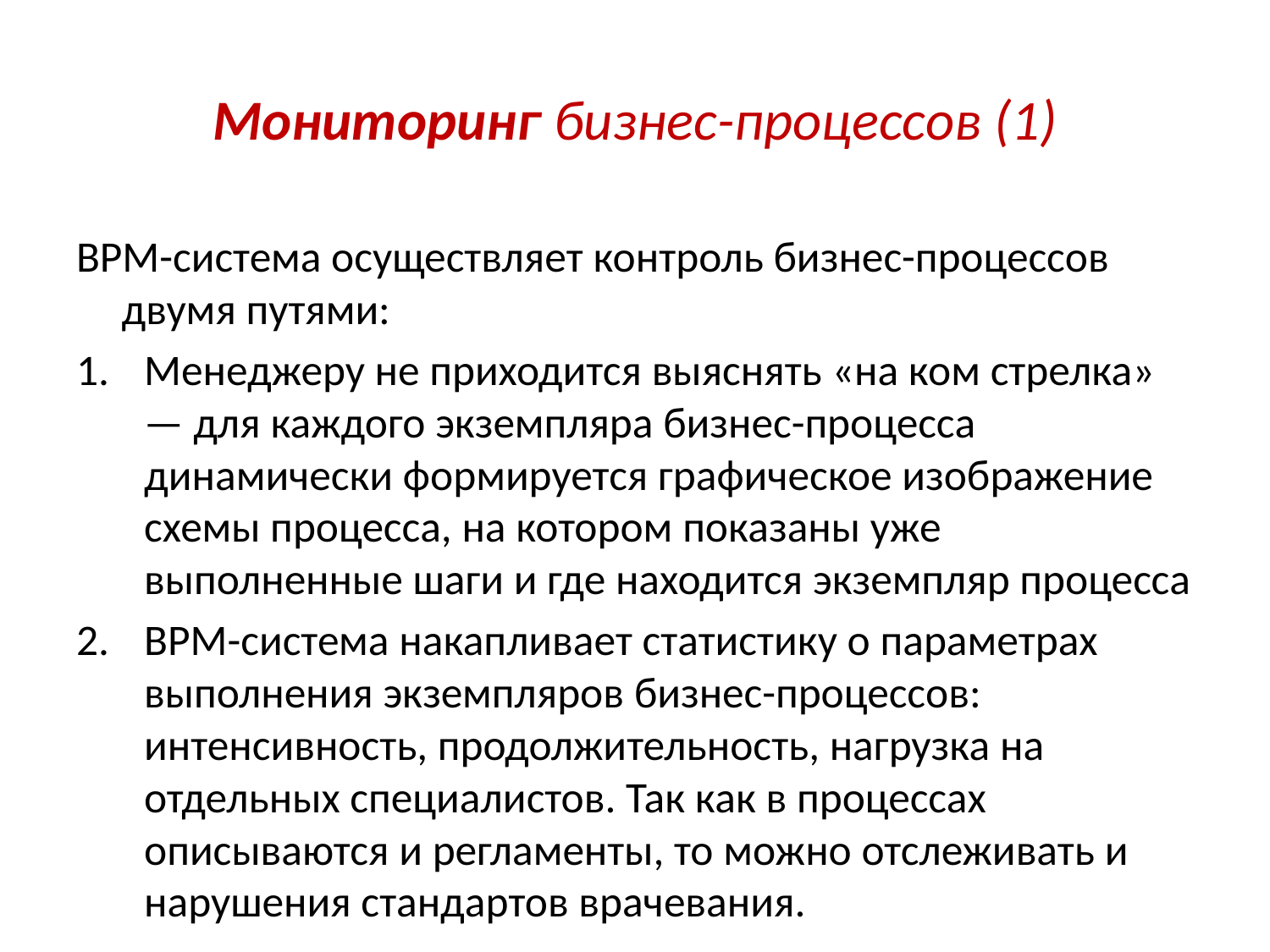

# Мониторинг бизнес-процессов (1)
BPM-система осуществляет контроль бизнес-процессов двумя путями:
Менеджеру не приходится выяснять «на ком стрелка» — для каждого экземпляра бизнес-процесса динамически формируется графическое изображение схемы процесса, на котором показаны уже выполненные шаги и где находится экземпляр процесса
BPM-система накапливает статистику о параметрах выполнения экземпляров бизнес-процессов: интенсивность, продолжительность, нагрузка на отдельных специалистов. Так как в процессах описываются и регламенты, то можно отслеживать и нарушения стандартов врачевания.